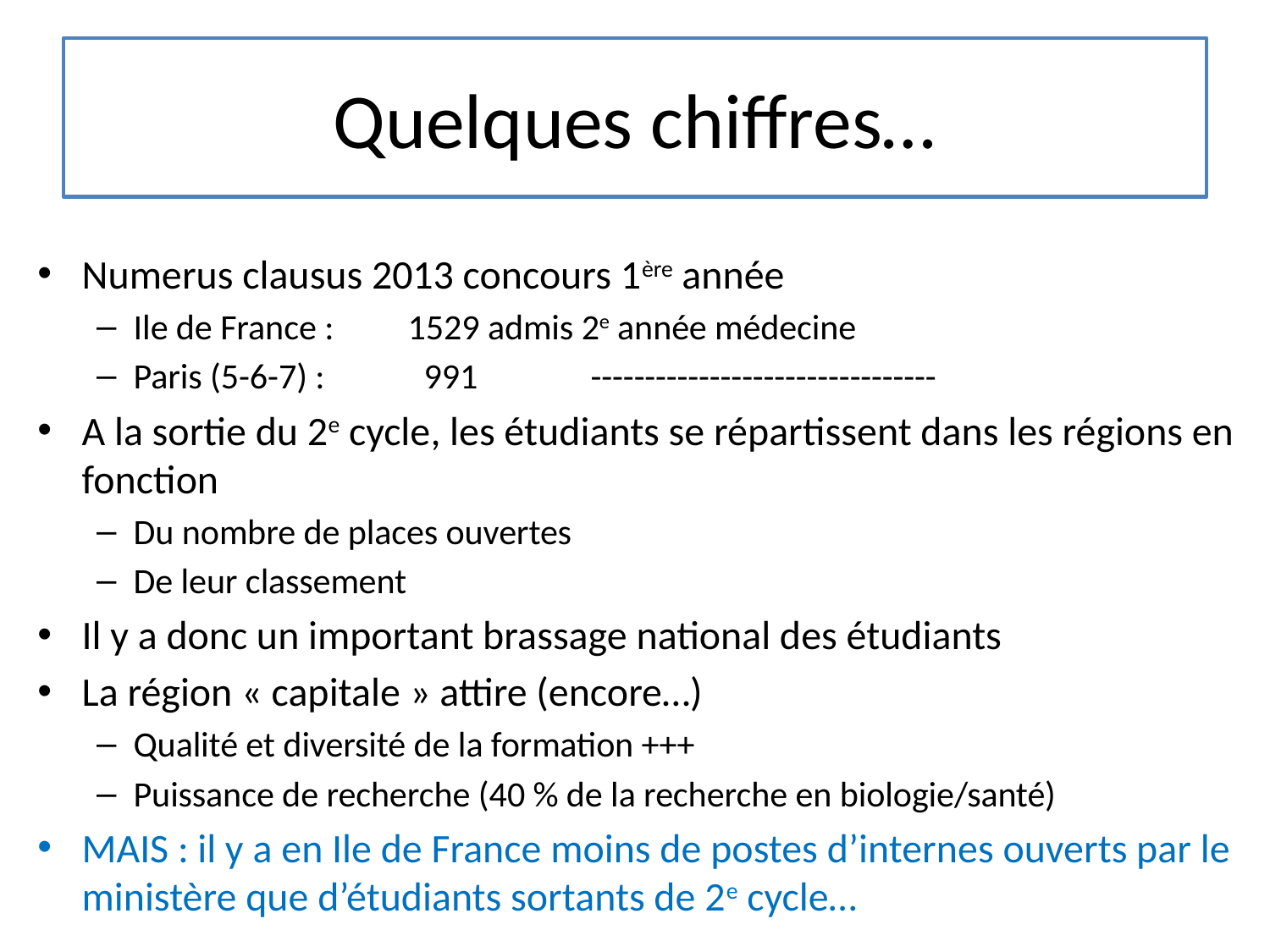

# Quelques chiffres…
Numerus clausus 2013 concours 1ère année
Ile de France :	1529 admis 2e année médecine
Paris (5-6-7) :	  991   	--------------------------------
A la sortie du 2e cycle, les étudiants se répartissent dans les régions en fonction
Du nombre de places ouvertes
De leur classement
Il y a donc un important brassage national des étudiants
La région « capitale » attire (encore…)
Qualité et diversité de la formation +++
Puissance de recherche (40 % de la recherche en biologie/santé)
MAIS : il y a en Ile de France moins de postes d’internes ouverts par le ministère que d’étudiants sortants de 2e cycle…